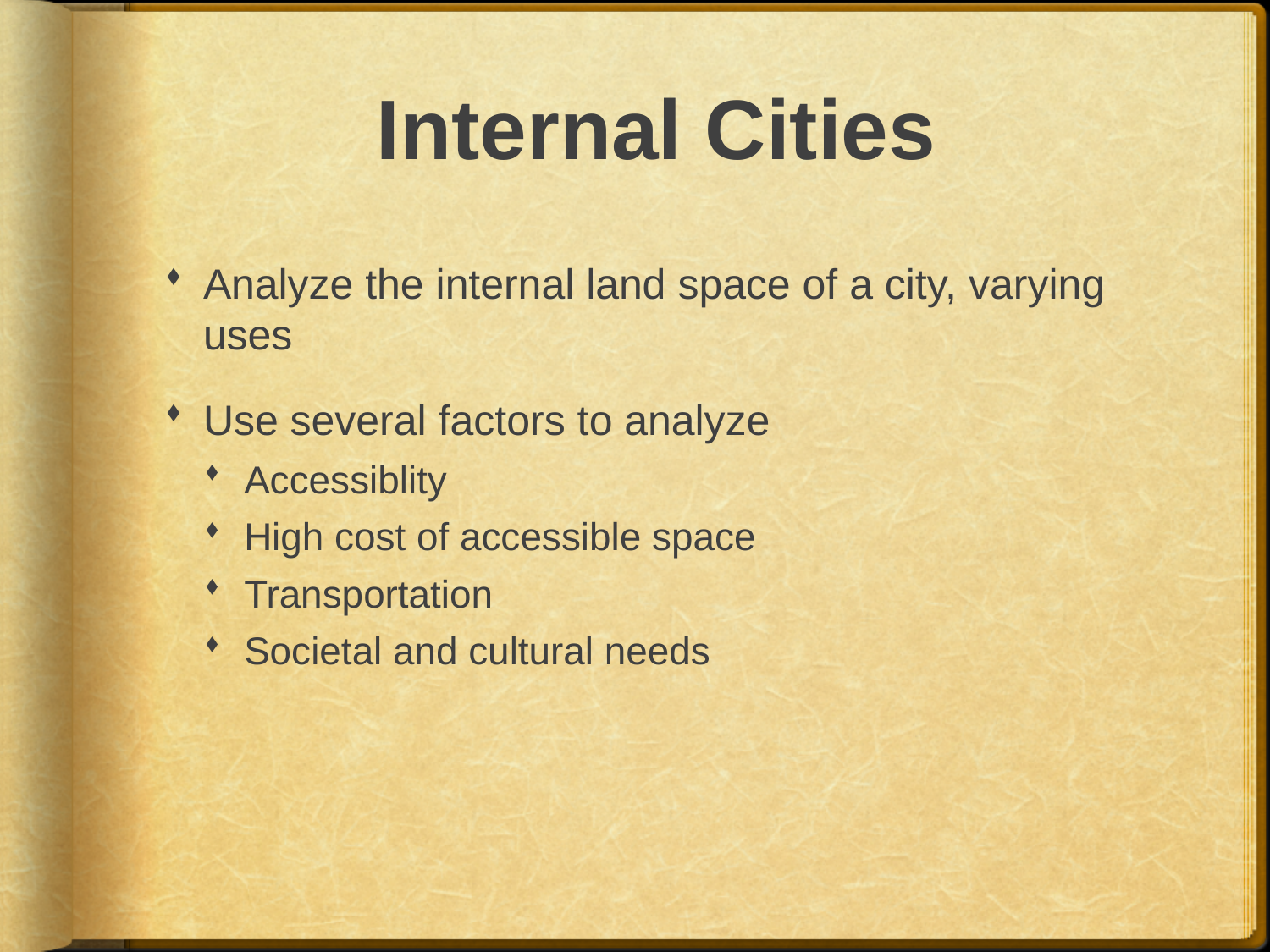

# Internal Cities
Analyze the internal land space of a city, varying uses
Use several factors to analyze
Accessiblity
High cost of accessible space
Transportation
Societal and cultural needs